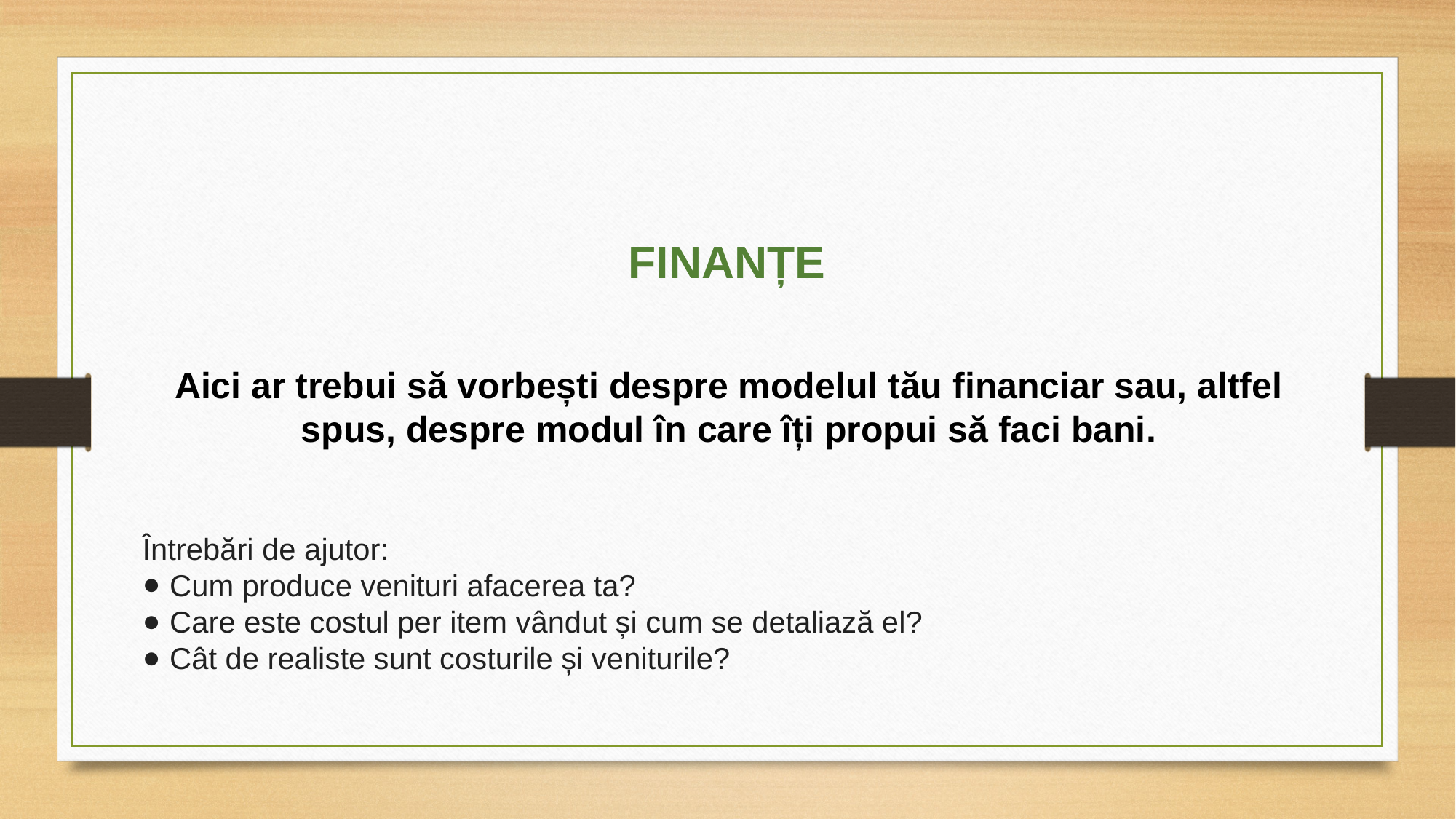

FINANȚE
Aici ar trebui să vorbești despre modelul tău financiar sau, altfel spus, despre modul în care îți propui să faci bani.

Întrebări de ajutor:
Cum produce venituri afacerea ta?
Care este costul per item vândut și cum se detaliază el?
Cât de realiste sunt costurile și veniturile?